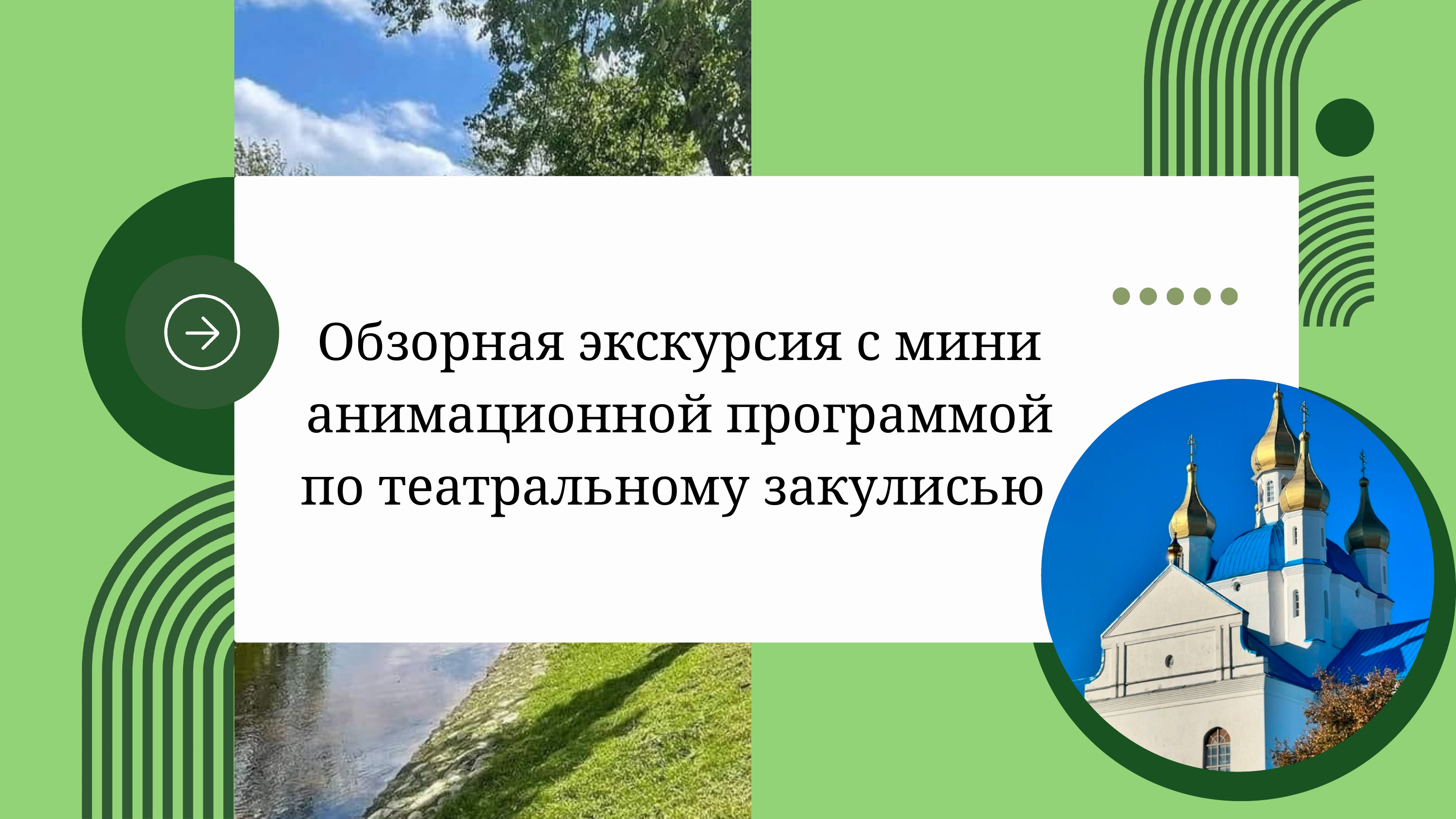

Обзорная экскурсия с мини анимационной программой по театральному закулисью